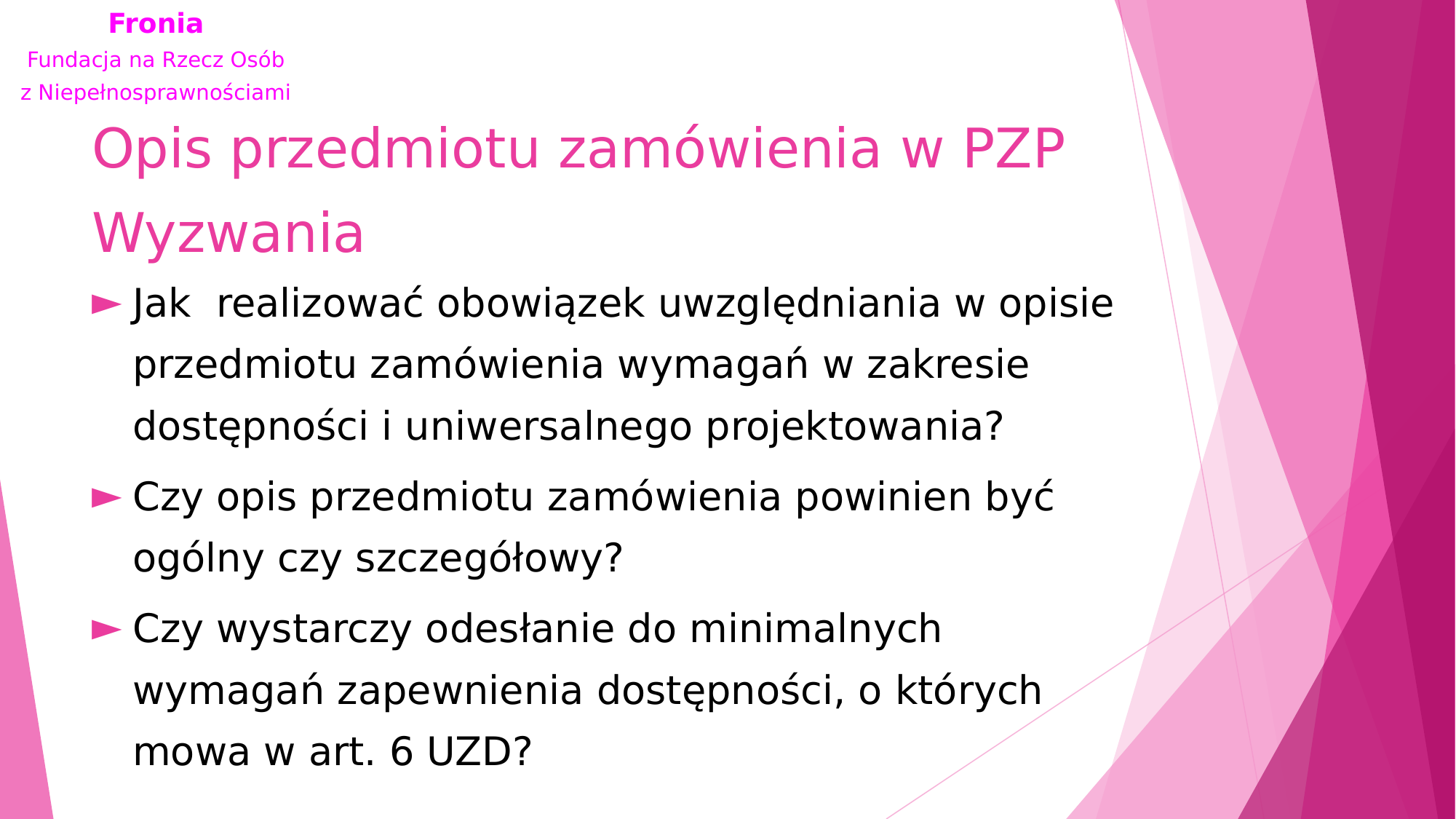

# Opis przedmiotu zamówienia w PZP Wyzwania
Jak  realizować obowiązek uwzględniania w opisie przedmiotu zamówienia wymagań w zakresie dostępności i uniwersalnego projektowania?
Czy opis przedmiotu zamówienia powinien być ogólny czy szczegółowy?
Czy wystarczy odesłanie do minimalnych wymagań zapewnienia dostępności, o których mowa w art. 6 UZD?